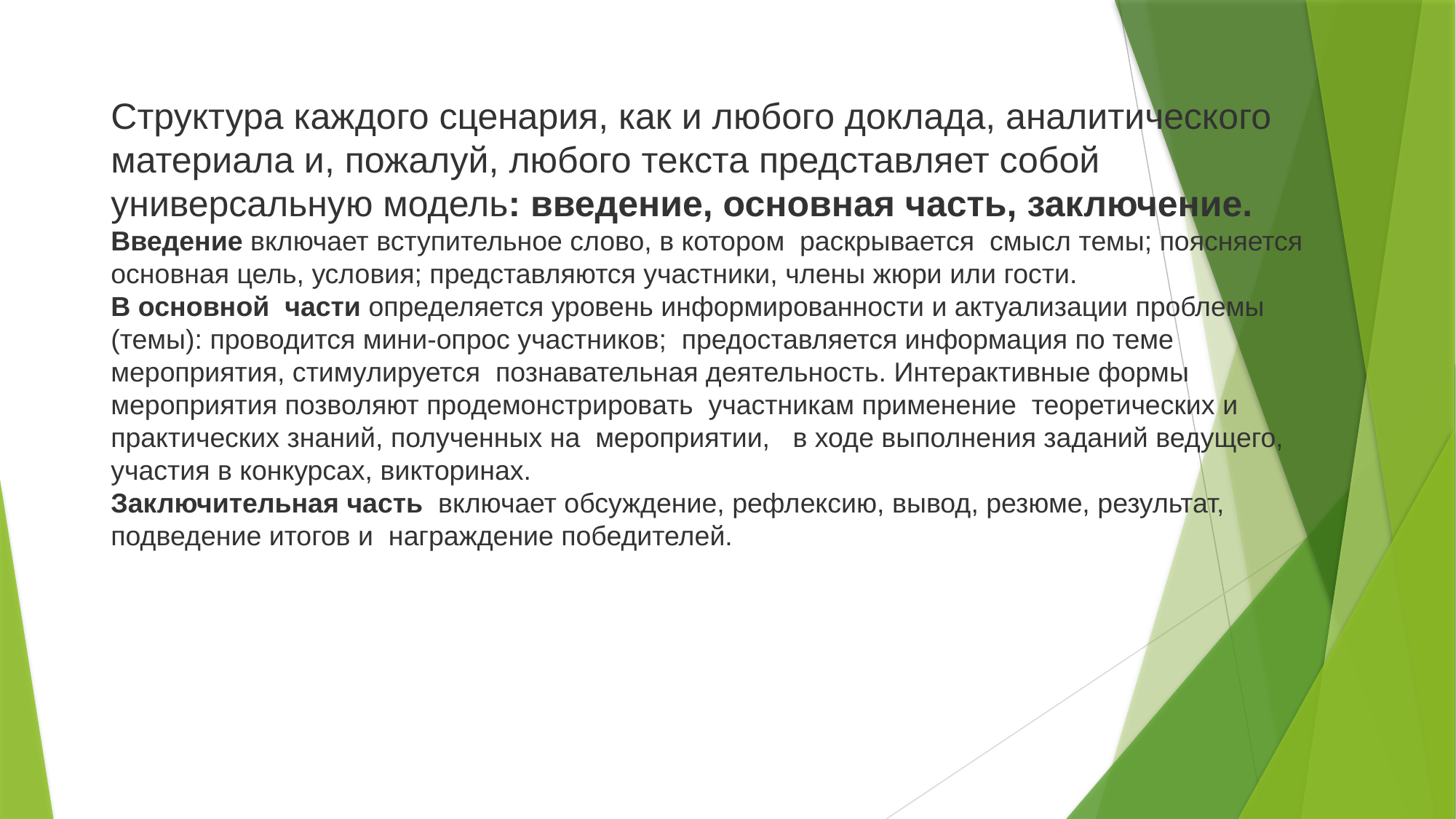

Структура каждого сценария, как и любого доклада, аналитического материала и, пожалуй, любого текста представляет собой универсальную модель: введение, основная часть, заключение.
Введение включает вступительное слово, в котором  раскрывается  смысл темы; поясняется основная цель, условия; представляются участники, члены жюри или гости.
В основной  части определяется уровень информированности и актуализации проблемы (темы): проводится мини-опрос участников;  предоставляется информация по теме мероприятия, стимулируется  познавательная деятельность. Интерактивные формы мероприятия позволяют продемонстрировать  участникам применение  теоретических и практических знаний, полученных на  мероприятии,   в ходе выполнения заданий ведущего, участия в конкурсах, викторинах.
Заключительная часть  включает обсуждение, рефлексию, вывод, резюме, результат, подведение итогов и  награждение победителей.